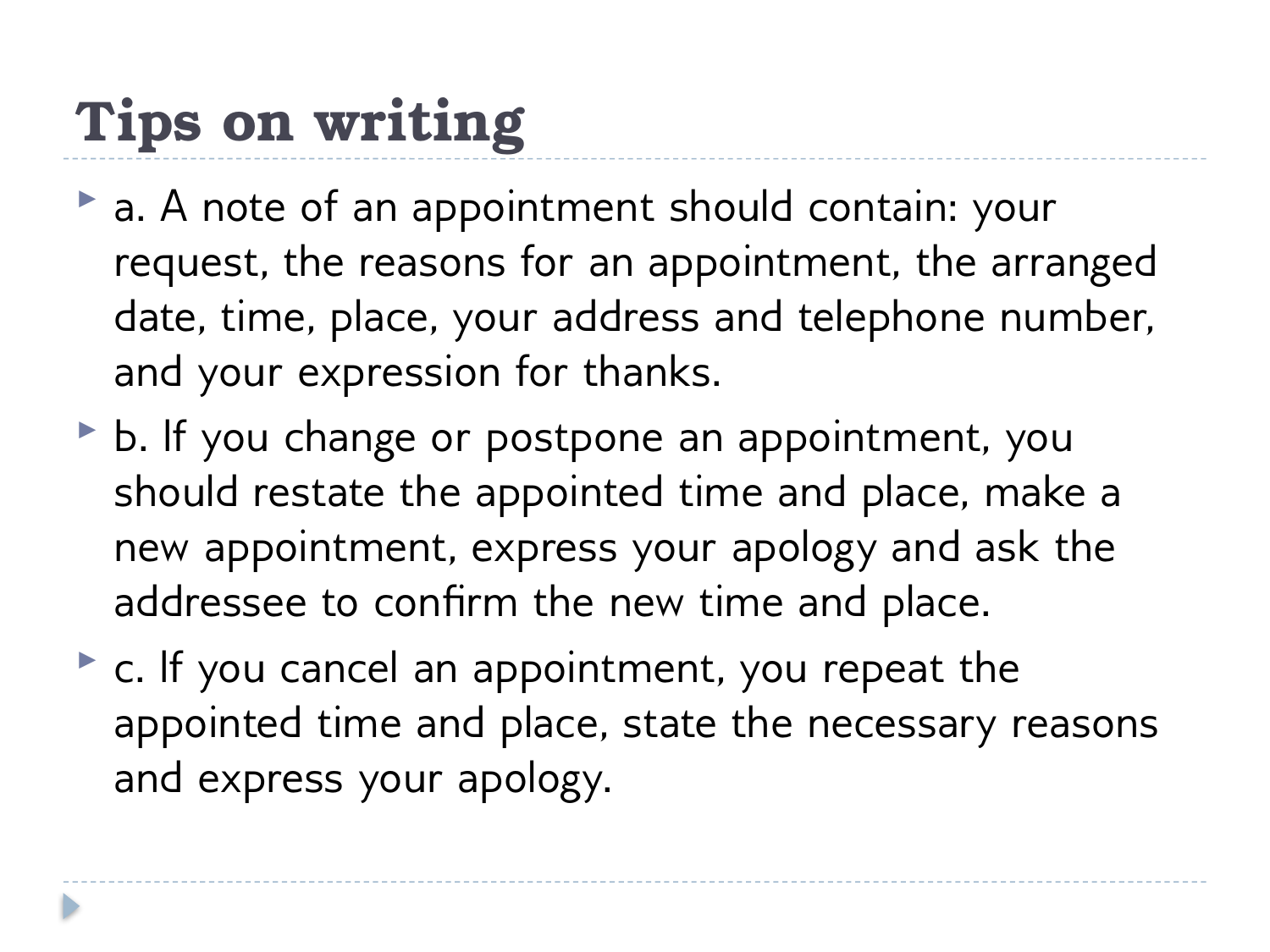

# Tips on writing
a. A note of an appointment should contain: your request, the reasons for an appointment, the arranged date, time, place, your address and telephone number, and your expression for thanks.
b. If you change or postpone an appointment, you should restate the appointed time and place, make a new appointment, express your apology and ask the addressee to confirm the new time and place.
c. If you cancel an appointment, you repeat the appointed time and place, state the necessary reasons and express your apology.